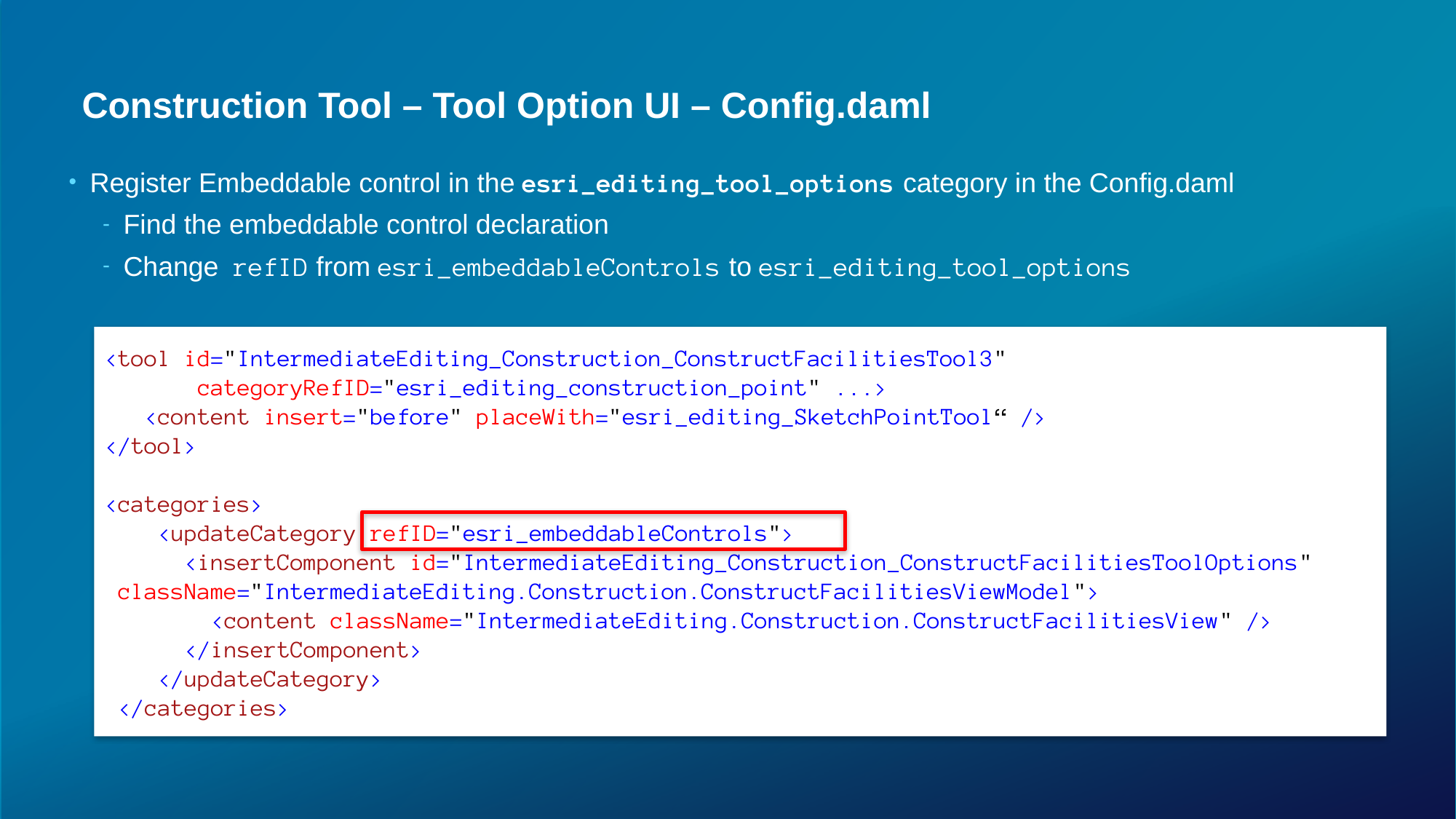

# Construction Tool – Tool Option UI – Config.daml
Register Embeddable control in the esri_editing_tool_options category in the Config.daml
Find the embeddable control declaration
Change  refID from esri_embeddableControls to esri_editing_tool_options

<tool id="IntermediateEditing_Construction_ConstructFacilitiesTool3"
       categoryRefID="esri_editing_construction_point" ...>
   <content insert="before" placeWith="esri_editing_SketchPointTool“ />
</tool>

<categories>
    <updateCategory refID="esri_embeddableControls">
      <insertComponent id="IntermediateEditing_Construction_ConstructFacilitiesToolOptions"
 className="IntermediateEditing.Construction.ConstructFacilitiesViewModel">
        <content className="IntermediateEditing.Construction.ConstructFacilitiesView" />
      </insertComponent>
    </updateCategory>
 </categories>